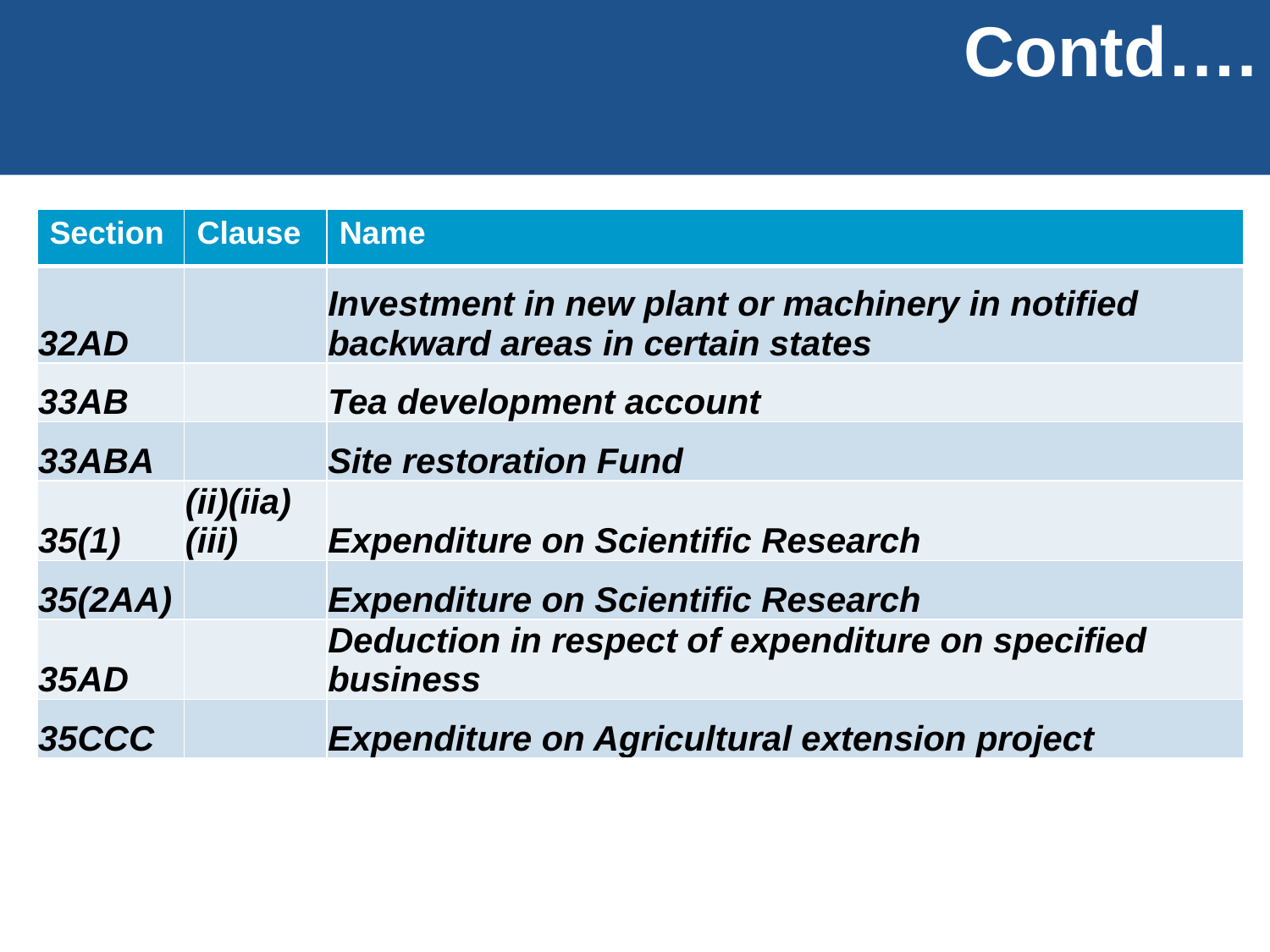

# Contd….
| Section | Clause | Name |
| --- | --- | --- |
| 32AD |  | Investment in new plant or machinery in notified backward areas in certain states |
| 33AB |  | Tea development account |
| 33ABA |  | Site restoration Fund |
| 35(1) | (ii)(iia) (iii) | Expenditure on Scientific Research |
| 35(2AA) |  | Expenditure on Scientific Research |
| 35AD |  | Deduction in respect of expenditure on specified business |
| 35CCC |  | Expenditure on Agricultural extension project |
31